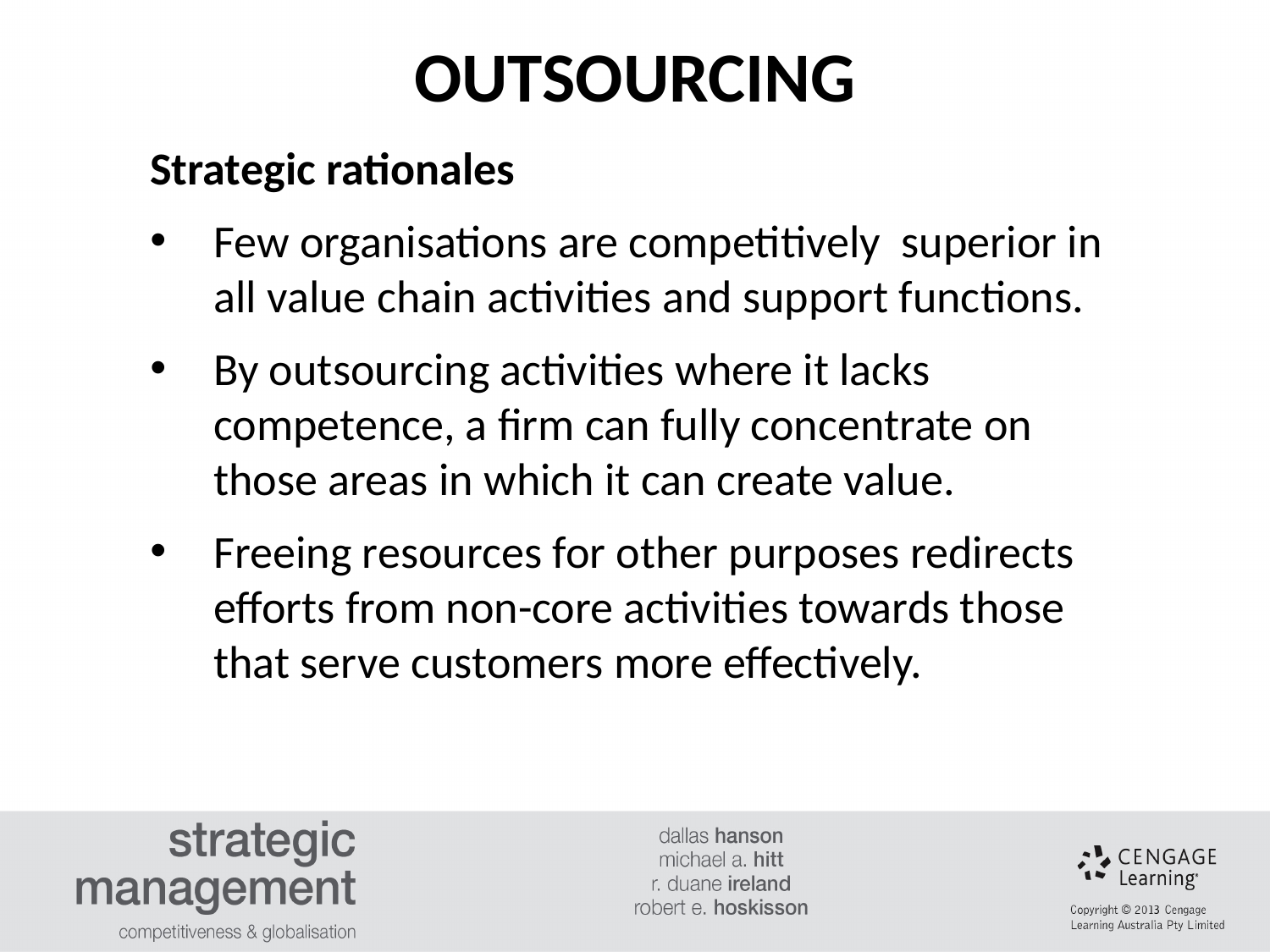

OUTSOURCING
Strategic rationales
Few organisations are competitively  superior in all value chain activities and support functions.
By outsourcing activities where it lacks competence, a firm can fully concentrate on those areas in which it can create value.
Freeing resources for other purposes redirects efforts from non-core activities towards those that serve customers more effectively.